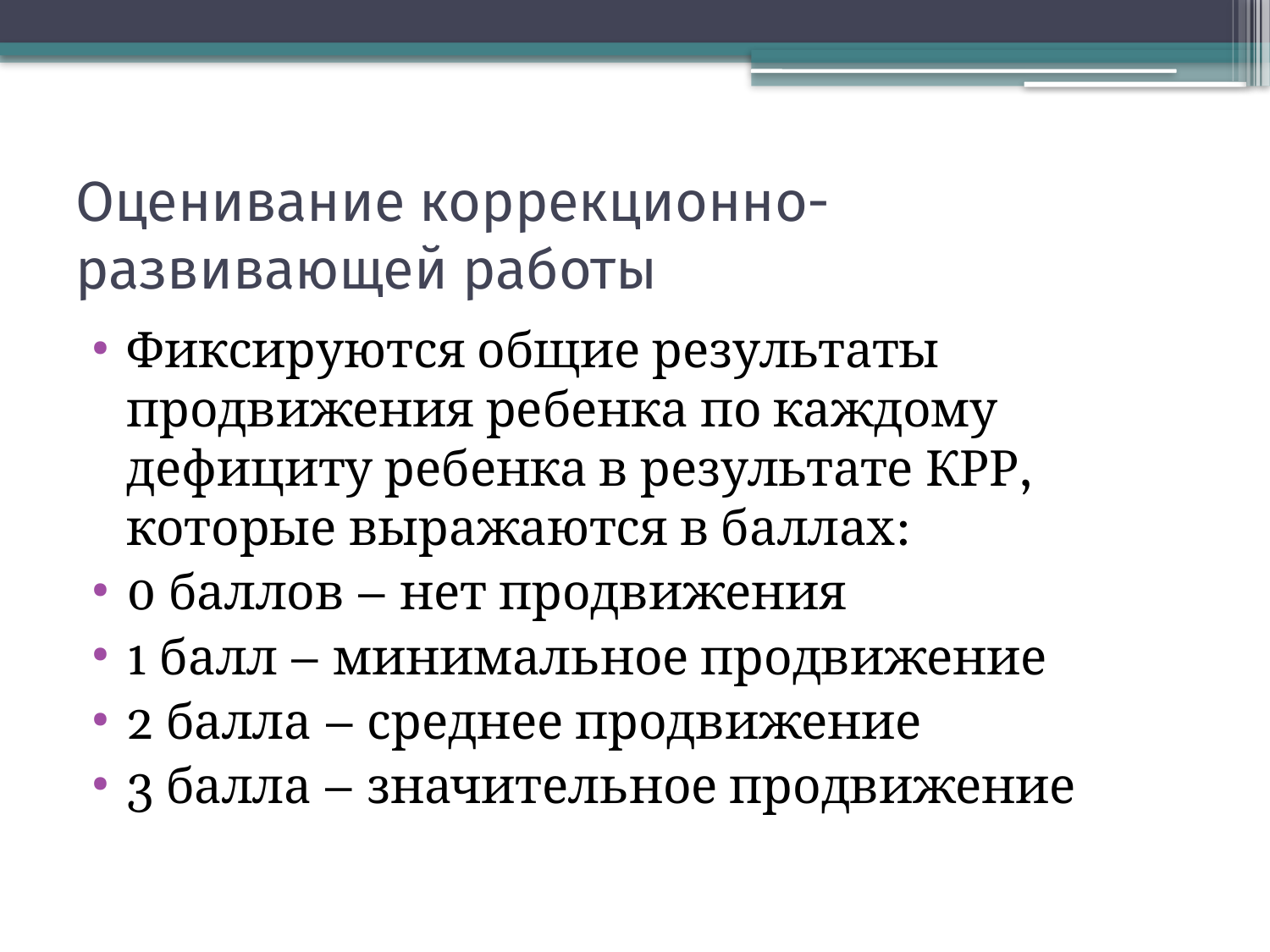

# Оценивание коррекционно-развивающей работы
Фиксируются общие результаты продвижения ребенка по каждому дефициту ребенка в результате КРР, которые выражаются в баллах:
0 баллов – нет продвижения
1 балл – минимальное продвижение
2 балла – среднее продвижение
3 балла – значительное продвижение